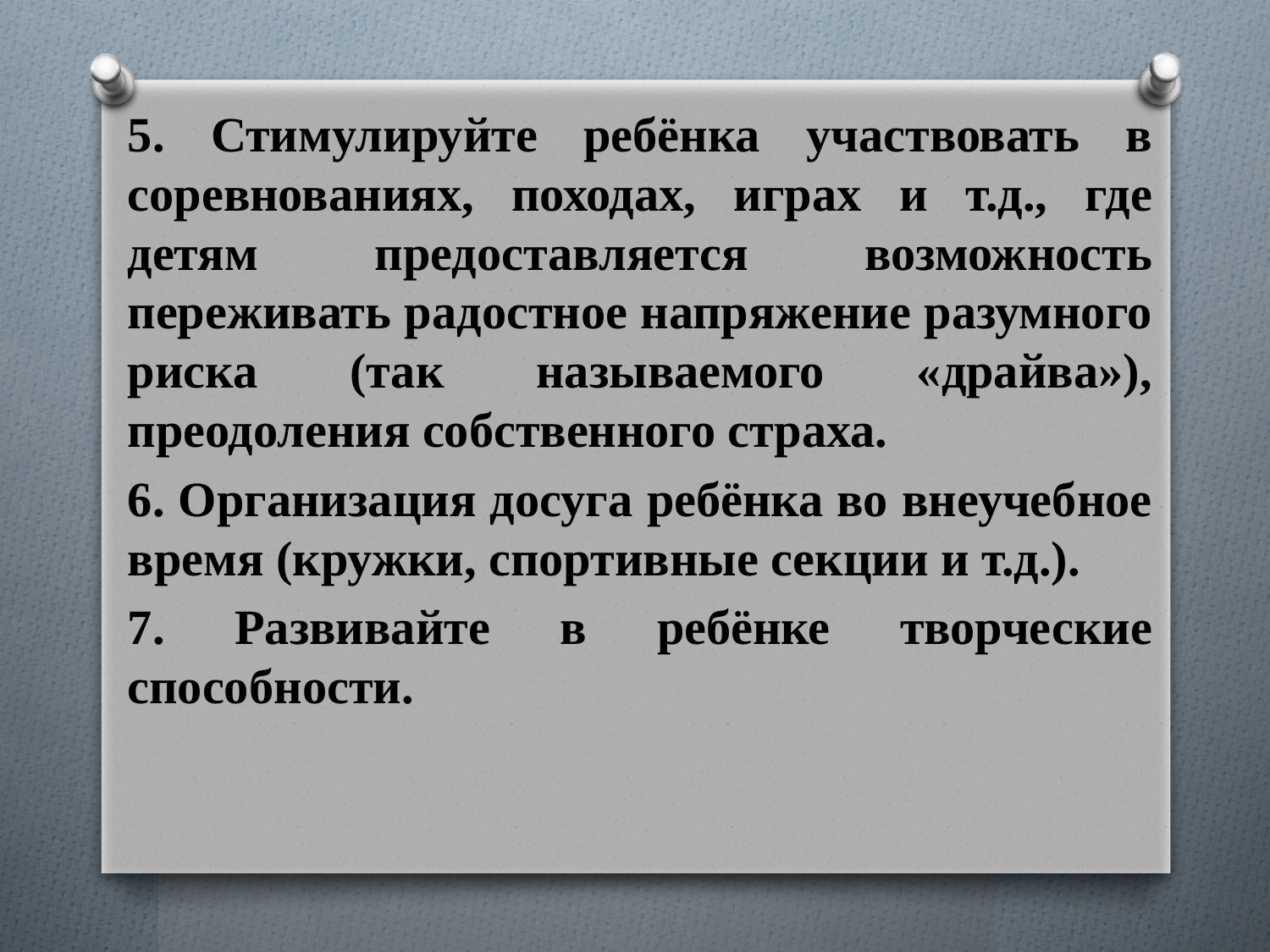

5. Стимулируйте ребёнка участвовать в соревнованиях, походах, играх и т.д., где детям предоставляется возможность переживать радостное напряжение разумного риска (так называемого «драйва»), преодоления собственного страха.
6. Организация досуга ребёнка во внеучебное время (кружки, спортивные секции и т.д.).
7. Развивайте в ребёнке творческие способности.